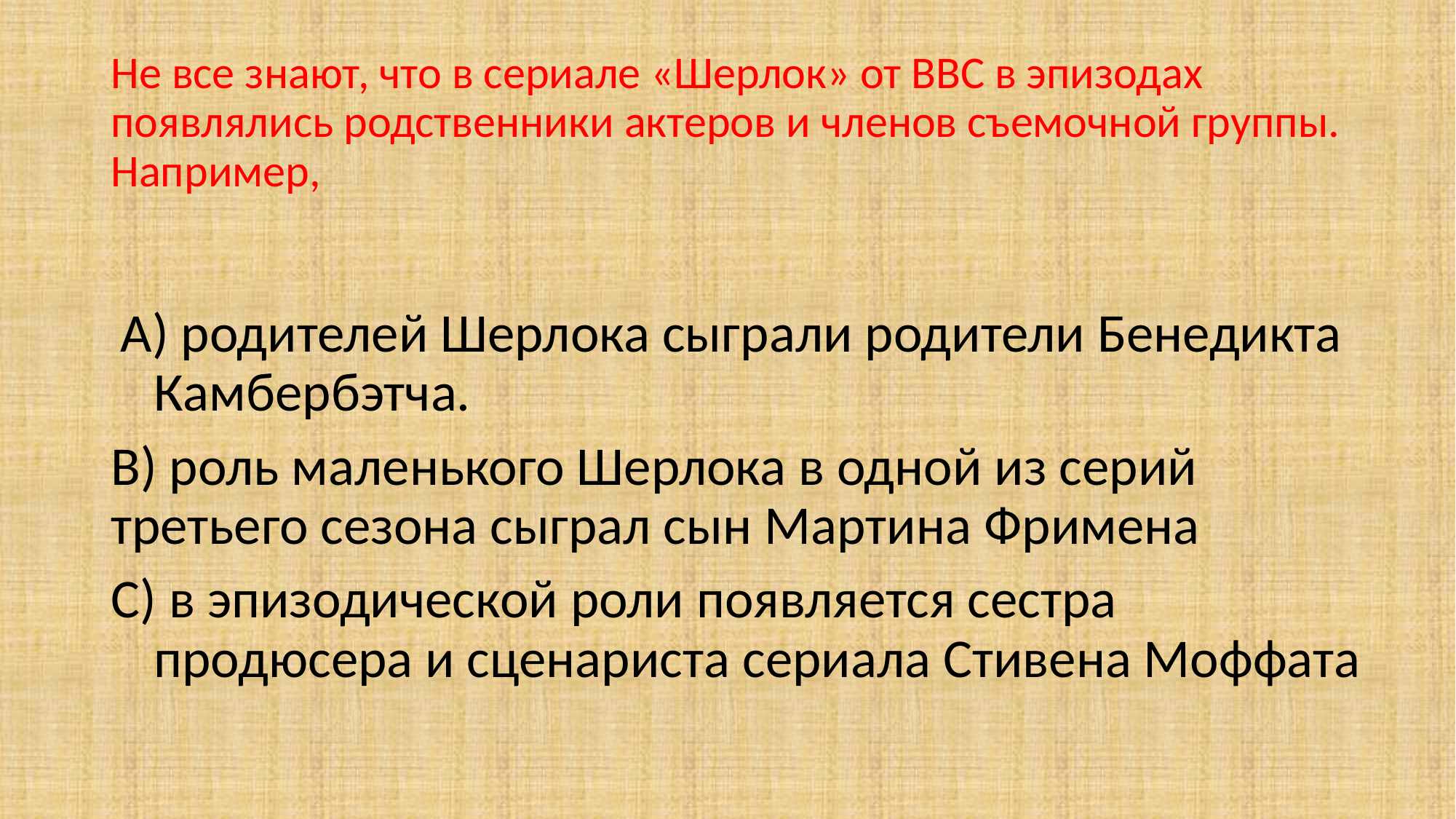

# Не все знают, что в сериале «Шерлок» от ВВС в эпизодах появлялись родственники актеров и членов съемочной группы. Например,
A) родителей Шерлока сыграли родители Бенедикта   Камбербэтча.
B) роль маленького Шерлока в одной из серий третьего сезона сыграл сын Мартина Фримена
C) в эпизодической роли появляется сестра   продюсера и сценариста сериала Стивена Моффата